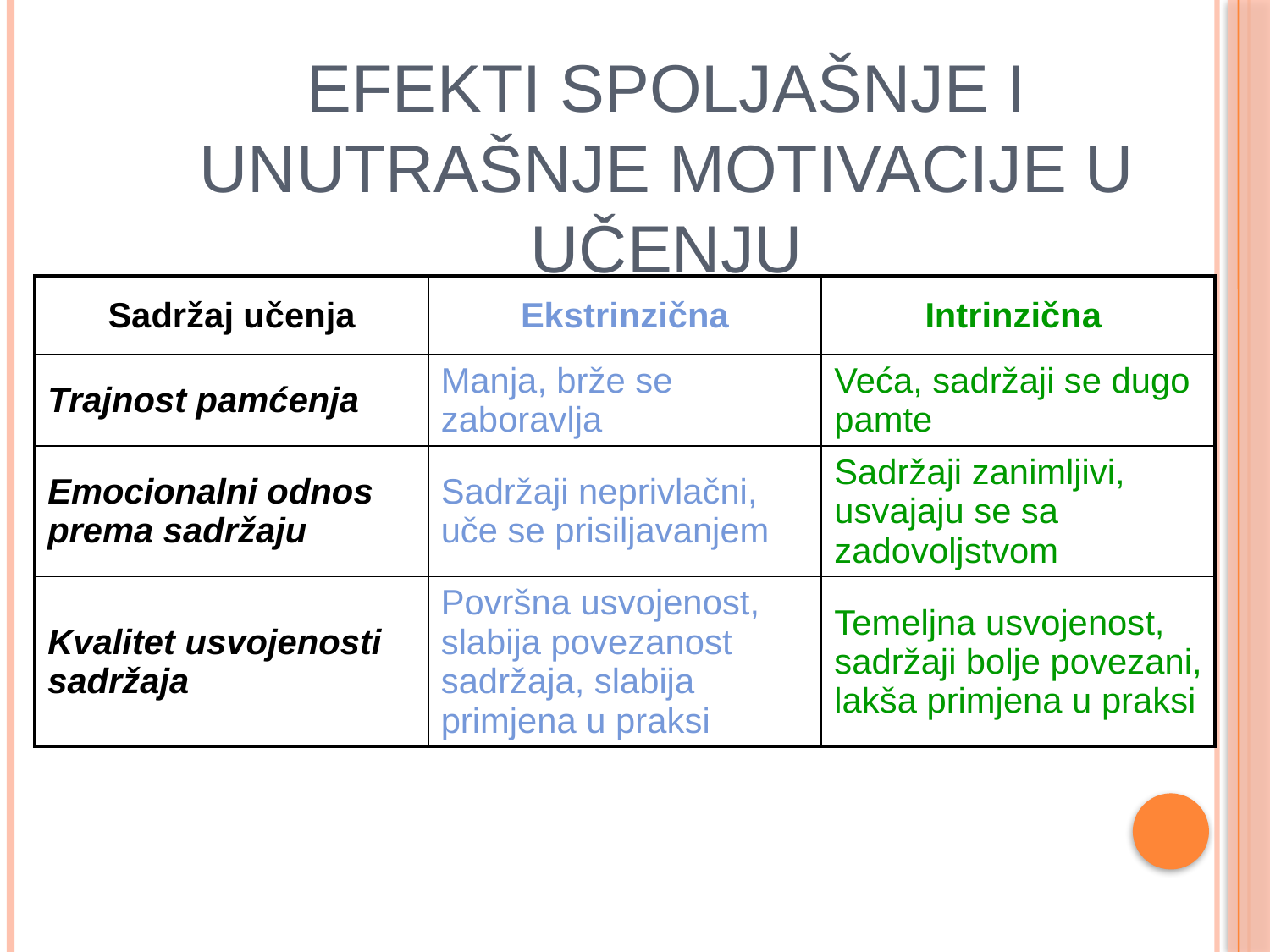

Efekti spoljašnje i unutrašnje motivacije u učenju
| Sadržaj učenja | Ekstrinzična | Intrinzična |
| --- | --- | --- |
| Trajnost pamćenja | Manja, brže se zaboravlja | Veća, sadržaji se dugo pamte |
| Emocionalni odnos prema sadržaju | Sadržaji neprivlačni, uče se prisiljavanjem | Sadržaji zanimljivi, usvajaju se sa zadovoljstvom |
| Kvalitet usvojenosti sadržaja | Površna usvojenost, slabija povezanost sadržaja, slabija primjena u praksi | Temeljna usvojenost, sadržaji bolje povezani, lakša primjena u praksi |